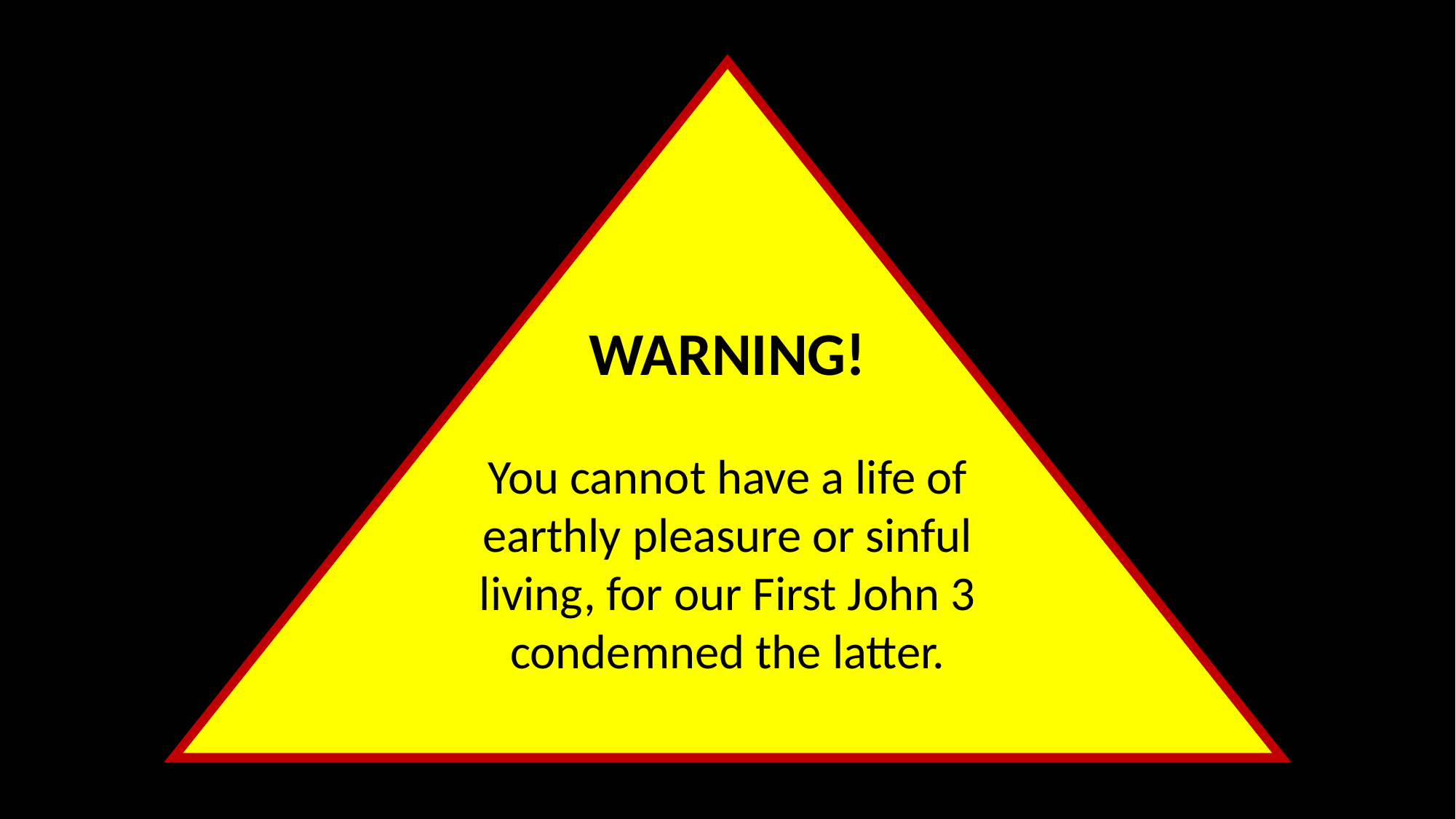

WARNING!

You cannot have a life of earthly pleasure or sinful living, for our First John 3
condemned the latter.